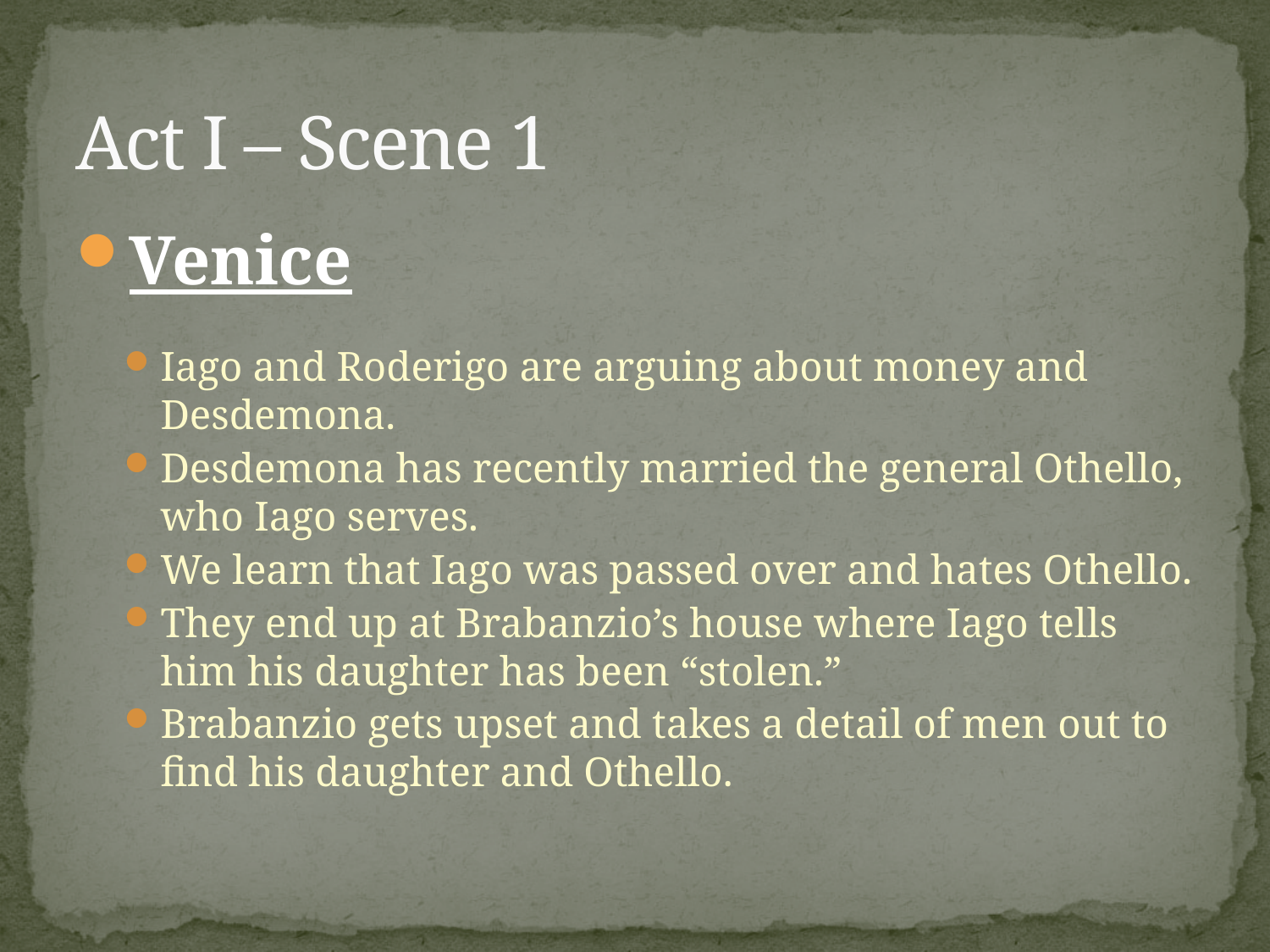

# Act I – Scene 1
Venice

Iago and Roderigo are arguing about money and Desdemona.
Desdemona has recently married the general Othello, who Iago serves.
We learn that Iago was passed over and hates Othello.
They end up at Brabanzio’s house where Iago tells him his daughter has been “stolen.”
Brabanzio gets upset and takes a detail of men out to find his daughter and Othello.